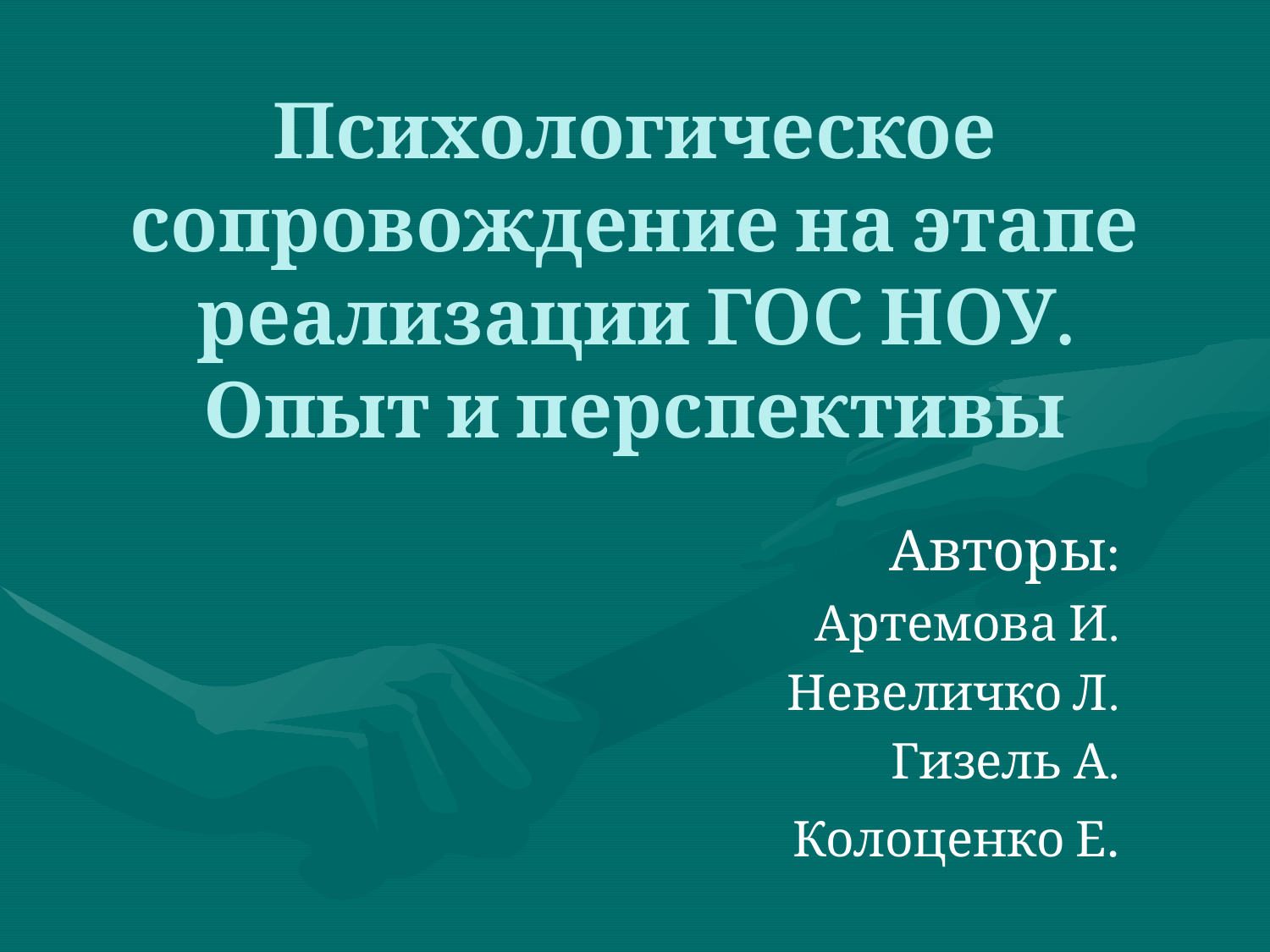

# Психологическое сопровождение на этапе реализации ГОС НОУ. Опыт и перспективы
Авторы:
Артемова И.
Невеличко Л.
Гизель А.
Колоценко Е.